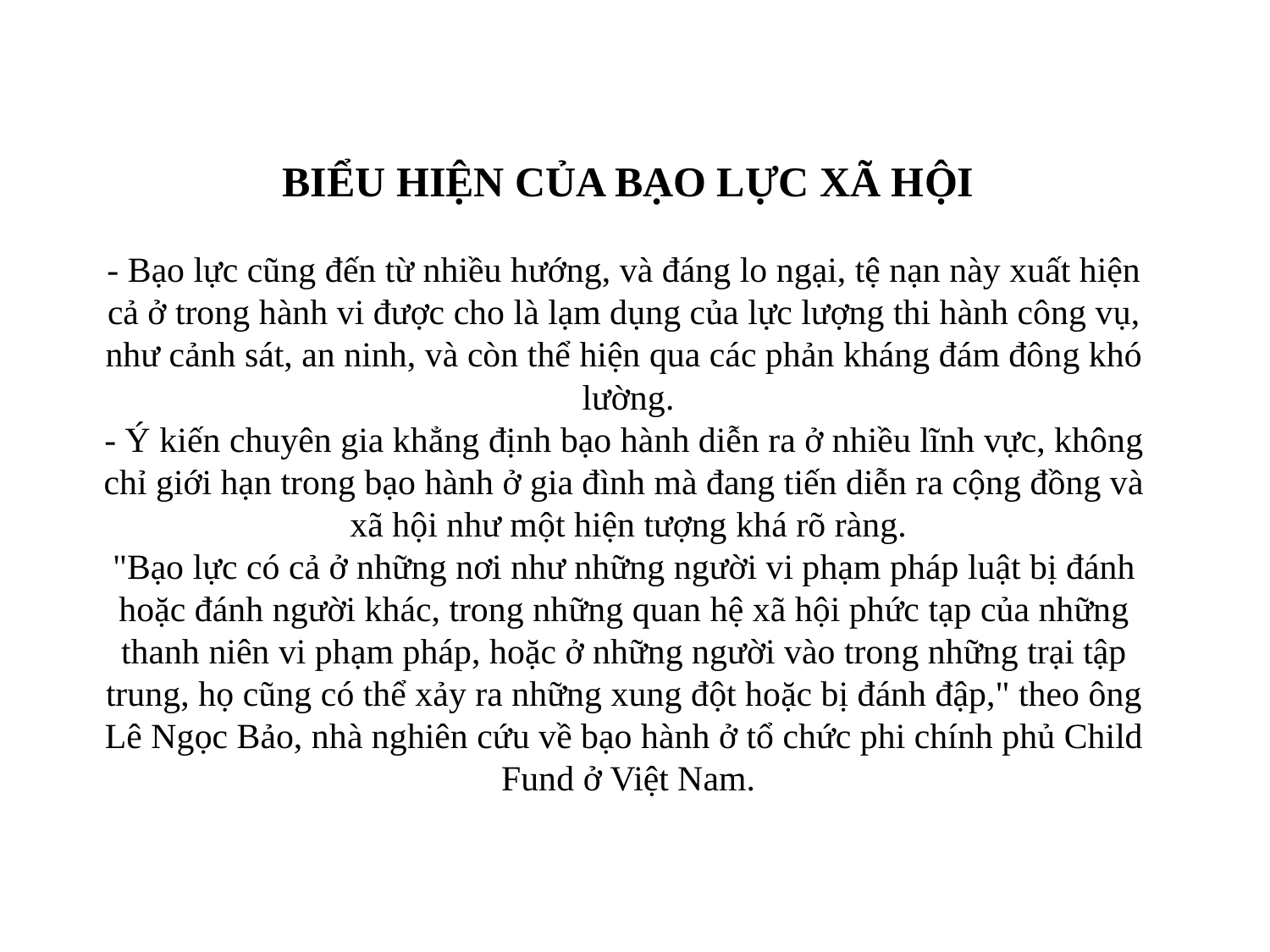

BIỂU HIỆN CỦA BẠO LỰC XÃ HỘI

- Bạo lực cũng đến từ nhiều hướng, và đáng lo ngại, tệ nạn này xuất hiện
cả ở trong hành vi được cho là lạm dụng của lực lượng thi hành công vụ,
như cảnh sát, an ninh, và còn thể hiện qua các phản kháng đám đông khó
lường.
- Ý kiến chuyên gia khẳng định bạo hành diễn ra ở nhiều lĩnh vực, không
chỉ giới hạn trong bạo hành ở gia đình mà đang tiến diễn ra cộng đồng và
xã hội như một hiện tượng khá rõ ràng.
"Bạo lực có cả ở những nơi như những người vi phạm pháp luật bị đánh
hoặc đánh người khác, trong những quan hệ xã hội phức tạp của những
thanh niên vi phạm pháp, hoặc ở những người vào trong những trại tập
trung, họ cũng có thể xảy ra những xung đột hoặc bị đánh đập," theo ông
Lê Ngọc Bảo, nhà nghiên cứu về bạo hành ở tổ chức phi chính phủ Child
Fund ở Việt Nam.